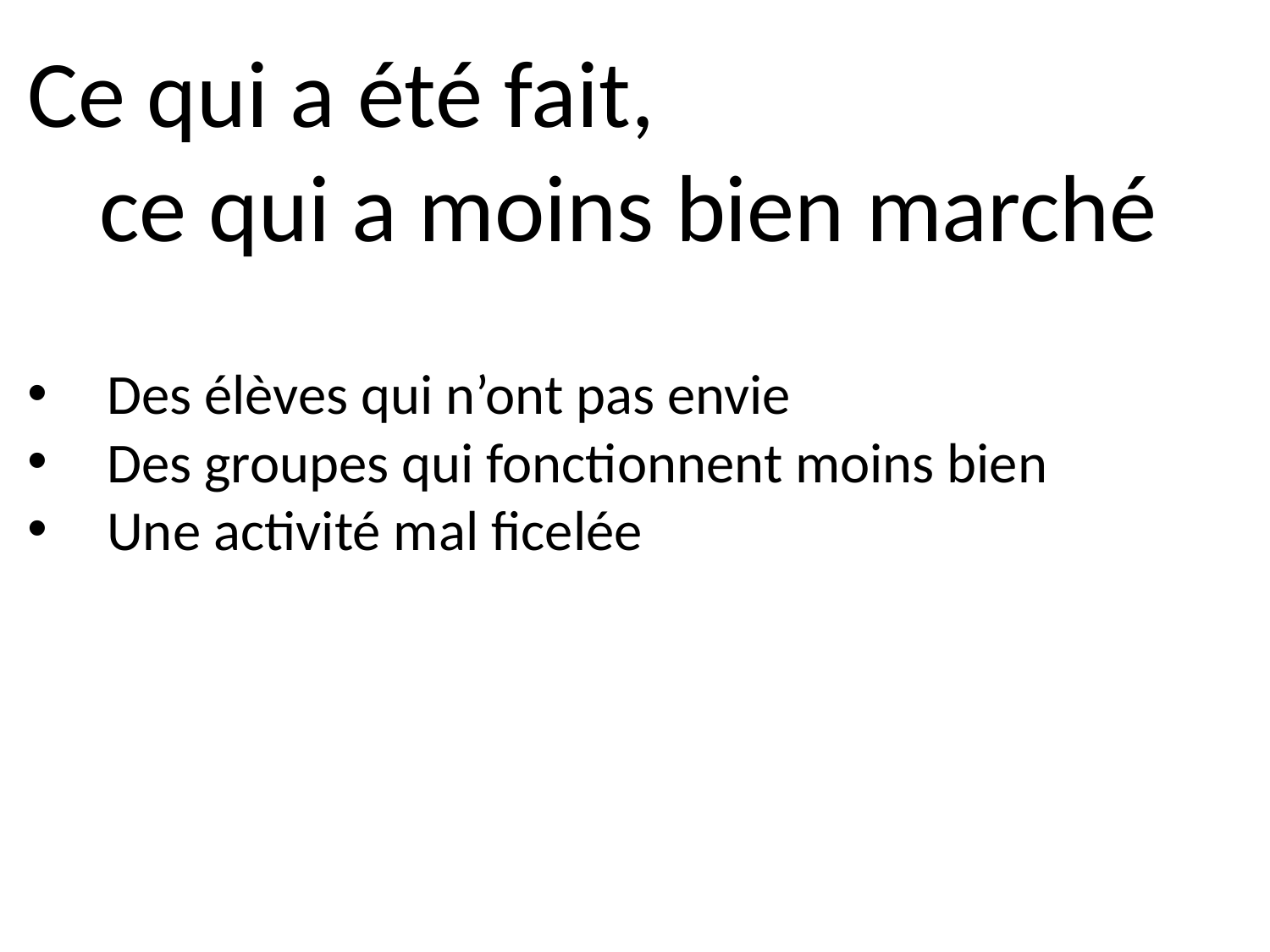

Ce qui a été fait,
ce qui a moins bien marché
Des élèves qui n’ont pas envie
Des groupes qui fonctionnent moins bien
Une activité mal ficelée